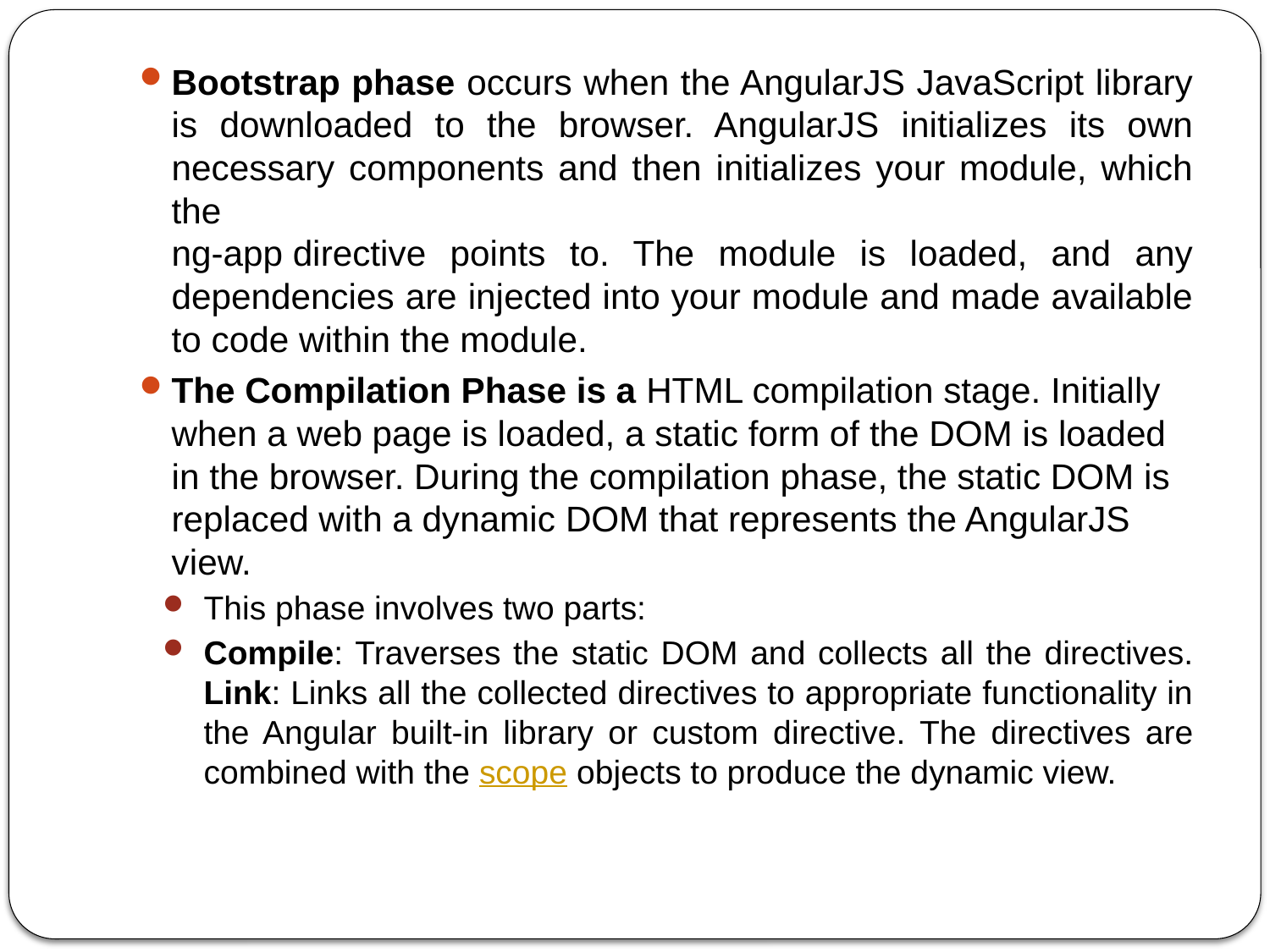

Bootstrap phase occurs when the AngularJS JavaScript library is downloaded to the browser. AngularJS initializes its own necessary components and then initializes your module, which the 
ng-app directive points to. The module is loaded, and any dependencies are injected into your module and made available to code within the module.
The Compilation Phase is a HTML compilation stage. Initially when a web page is loaded, a static form of the DOM is loaded in the browser. During the compilation phase, the static DOM is replaced with a dynamic DOM that represents the AngularJS view.
This phase involves two parts:
Compile: Traverses the static DOM and collects all the directives.
Link: Links all the collected directives to appropriate functionality in the Angular built-in library or custom directive. The directives are combined with the scope objects to produce the dynamic view.